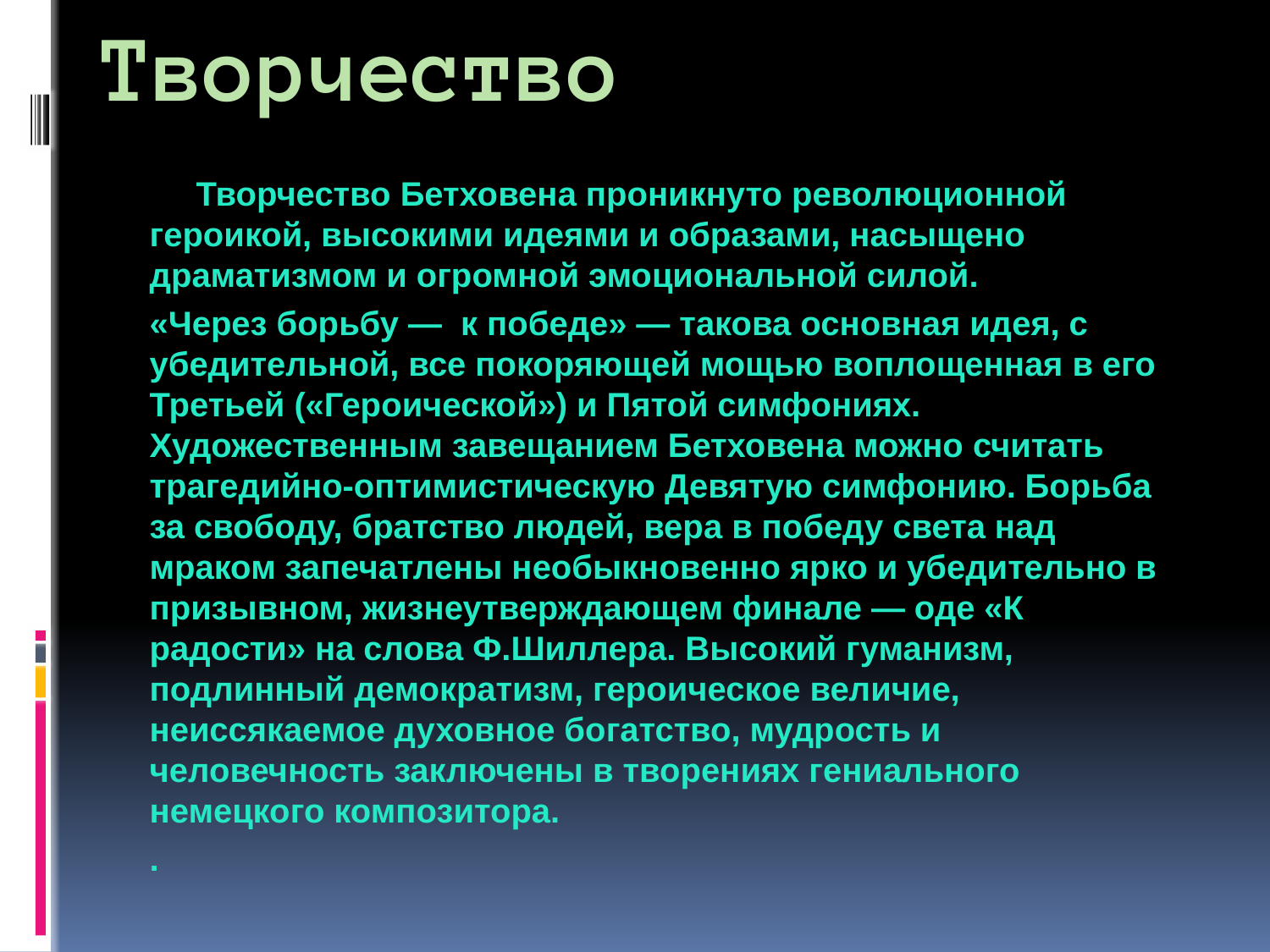

# Творчество
     Творчество Бетховена проникнуто революционной героикой, высокими идеями и образами, насыщено драматизмом и огромной эмоциональной силой.
«Через борьбу —  к победе» — такова основная идея, с убедительной, все покоряющей мощью воплощенная в его Третьей («Героической») и Пятой симфониях. Художественным завещанием Бетховена можно считать трагедийно-оптимистическую Девятую симфонию. Борьба за свободу, братство людей, вера в победу света над мраком запечатлены необыкновенно ярко и убедительно в призывном, жизнеутверждающем финале — оде «К радости» на слова Ф.Шиллера. Высокий гуманизм, подлинный демократизм, героическое величие, неиссякаемое духовное богатство, мудрость и человечность заключены в творениях гениального немецкого композитора.
.